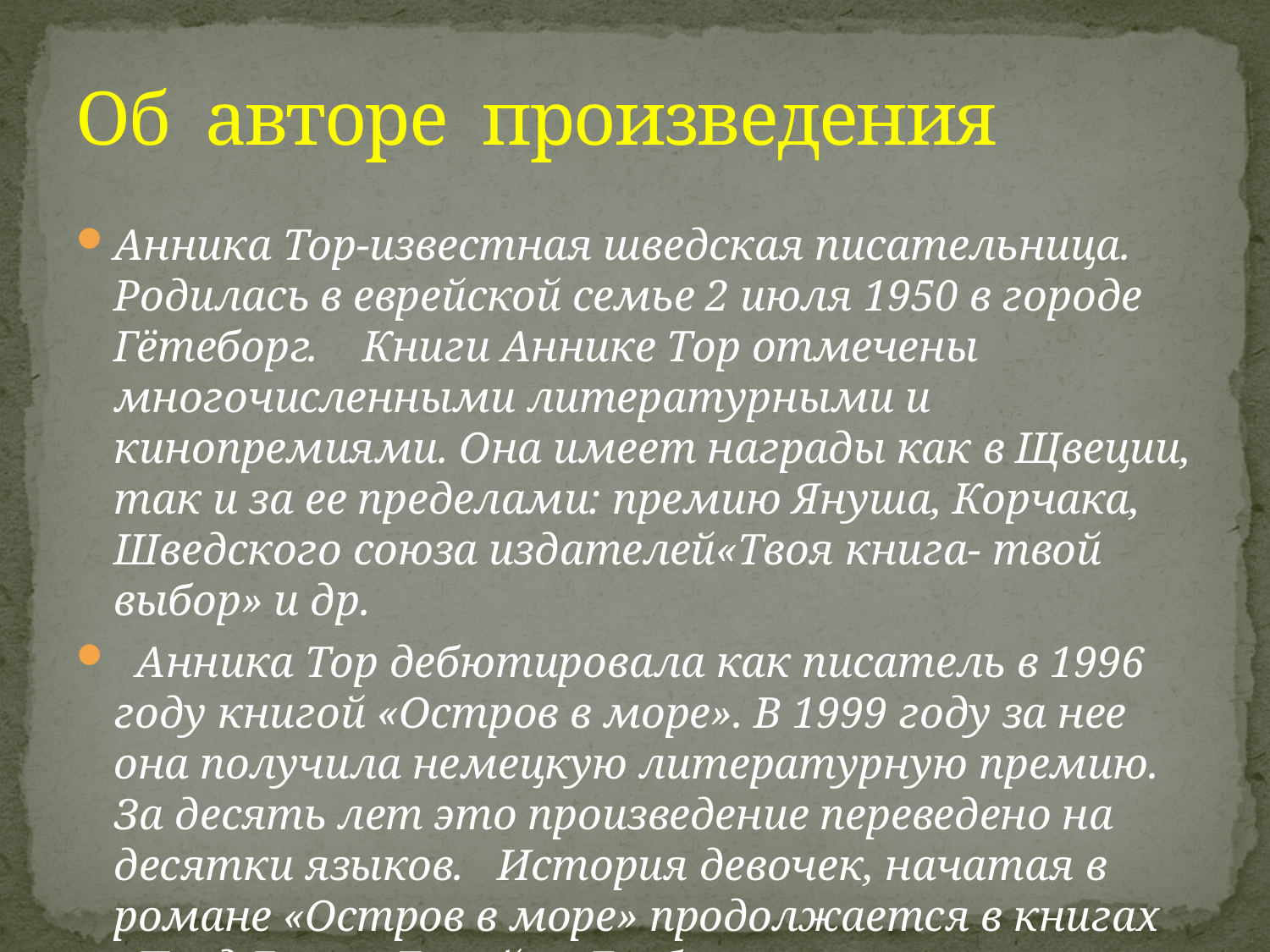

# Об  авторе  произведения
Анника Тор-известная шведская писательница. Родилась в еврейской семье 2 июля 1950 в городе Гётеборг.    Книги Аннике Тор отмечены многочисленными литературными и кинопремиями. Она имеет награды как в Щвеции, так и за ее пределами: премию Януша, Корчака, Шведского союза издателей«Твоя книга- твой выбор» и др.
  Анника Тор дебютировала как писатель в 1996 году книгой «Остров в море». В 1999 году за нее она получила немецкую литературную премию. За десять лет это произведение переведено на десятки языков.   История девочек, начатая в романе «Остров в море» продолжается в книгах «Пруд Белых Лилий», «Глубина моря» и «Открытое море».